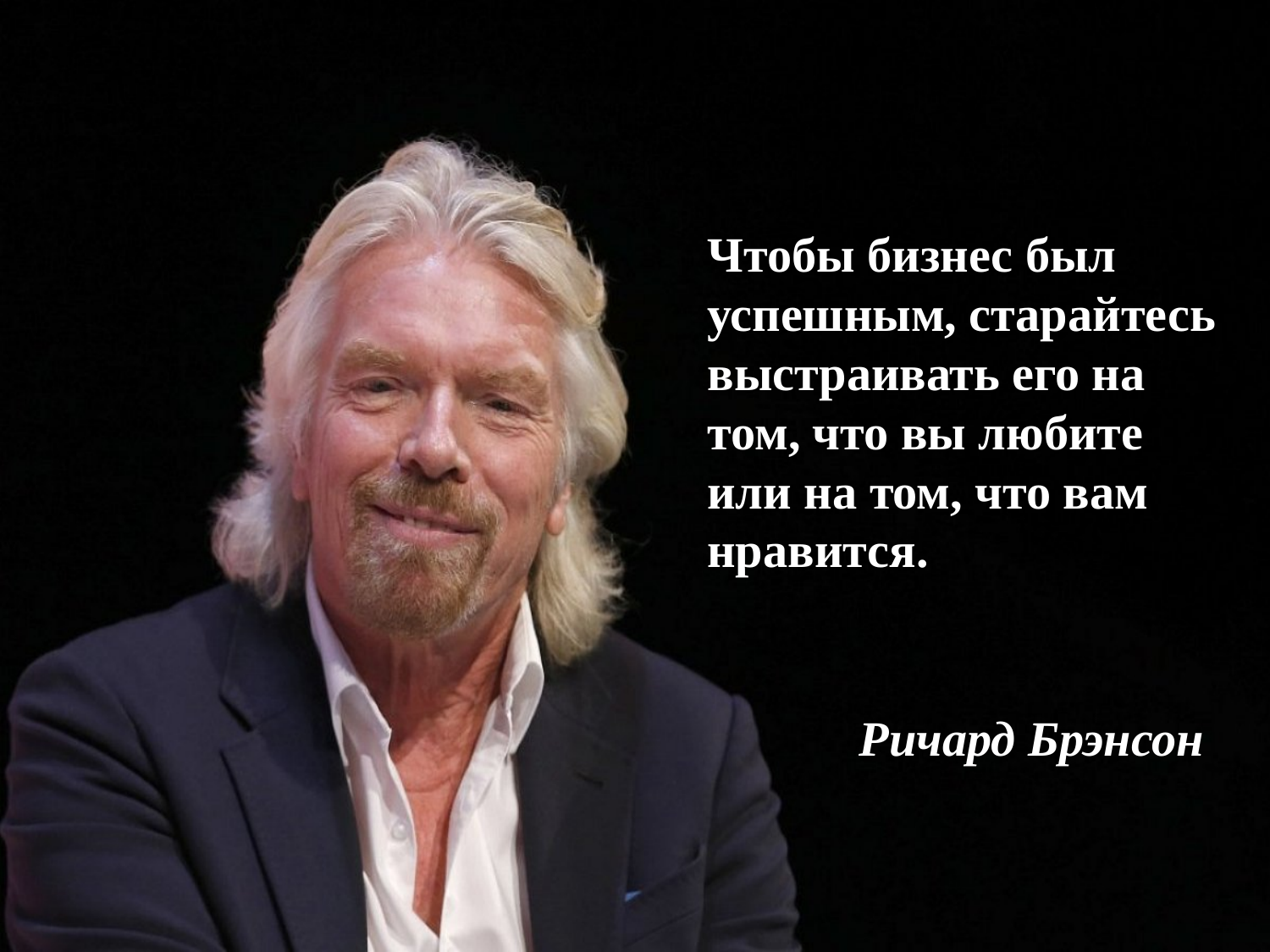

Чтобы бизнес был успешным, старайтесь выстраивать его на том, что вы любите или на том, что вам нравится.

Ричард Брэнсон